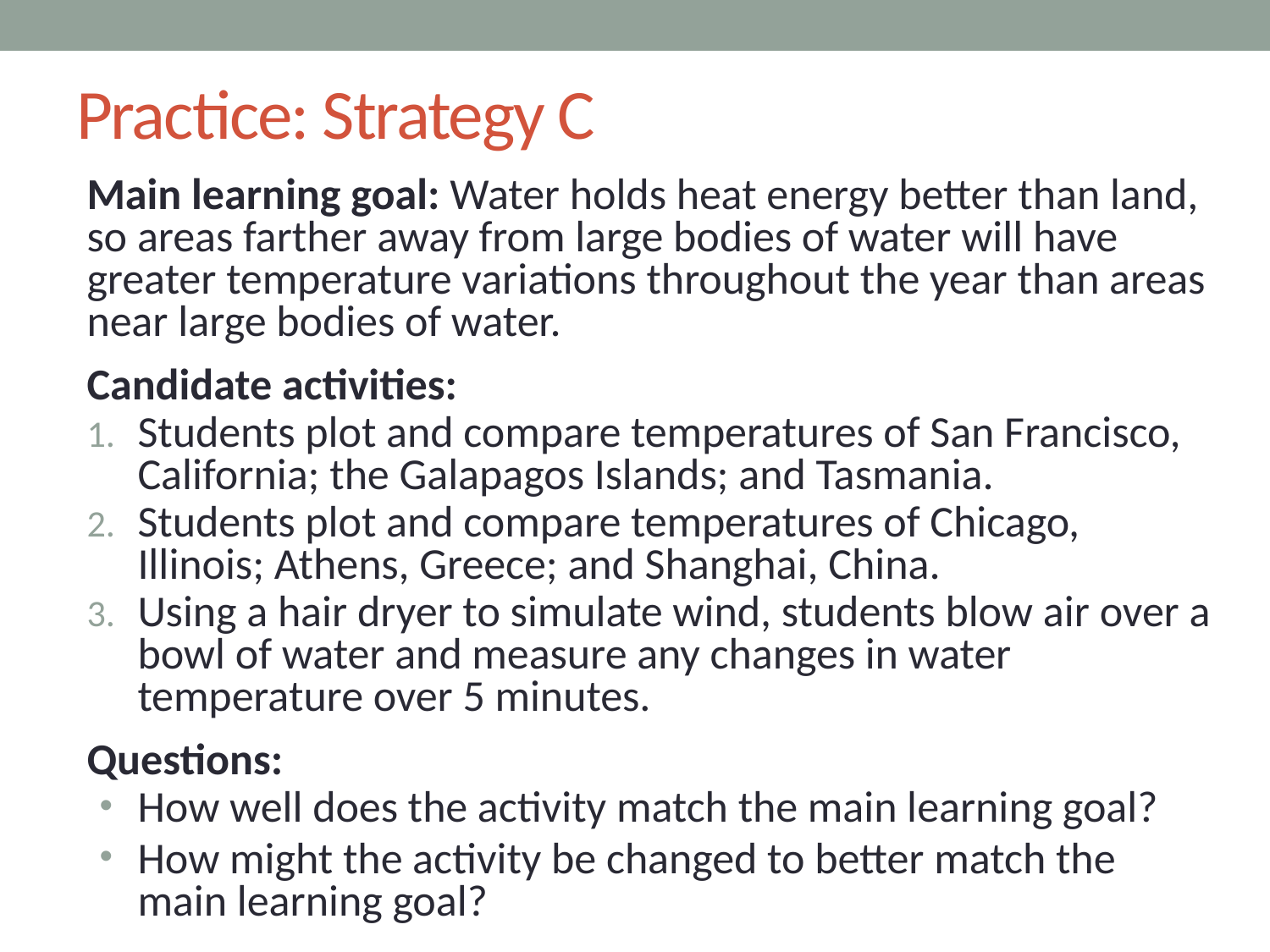

# Practice: Strategy C
Main learning goal: Water holds heat energy better than land, so areas farther away from large bodies of water will have greater temperature variations throughout the year than areas near large bodies of water.
Candidate activities:
Students plot and compare temperatures of San Francisco, California; the Galapagos Islands; and Tasmania.
Students plot and compare temperatures of Chicago, Illinois; Athens, Greece; and Shanghai, China.
Using a hair dryer to simulate wind, students blow air over a bowl of water and measure any changes in water temperature over 5 minutes.
Questions:
How well does the activity match the main learning goal?
How might the activity be changed to better match the main learning goal?